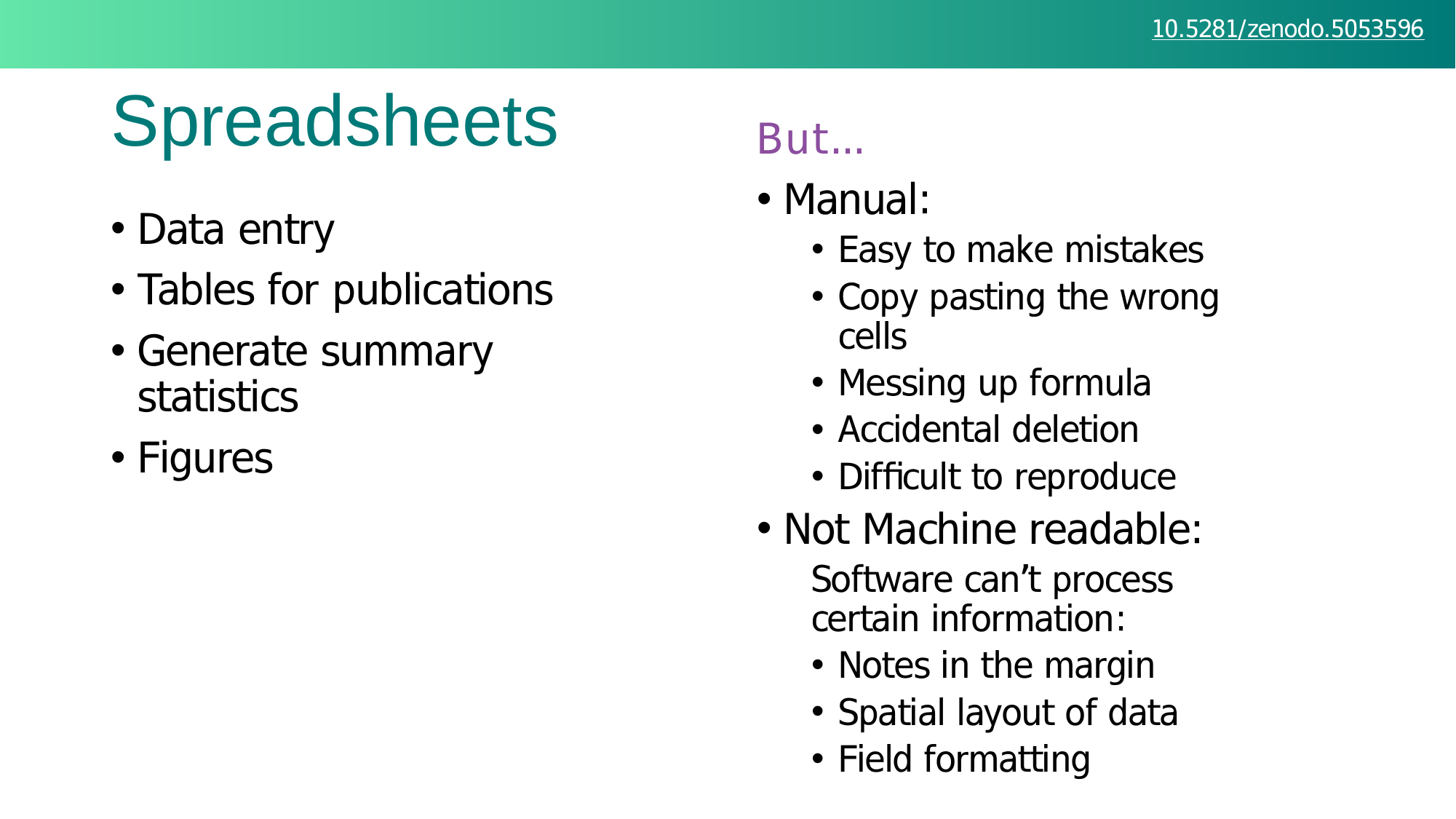

10.5281/zenodo.5053596
# Spreadsheets
But…
Manual:
Easy to make mistakes
Copy pasting the wrong cells
Messing up formula
Accidental deletion
Difficult to reproduce

Data entry
Tables for publications
Generate summary statistics
Figures

Not Machine readable:
Software can’t process certain information:
Notes in the margin
Spatial layout of data
Field formatting